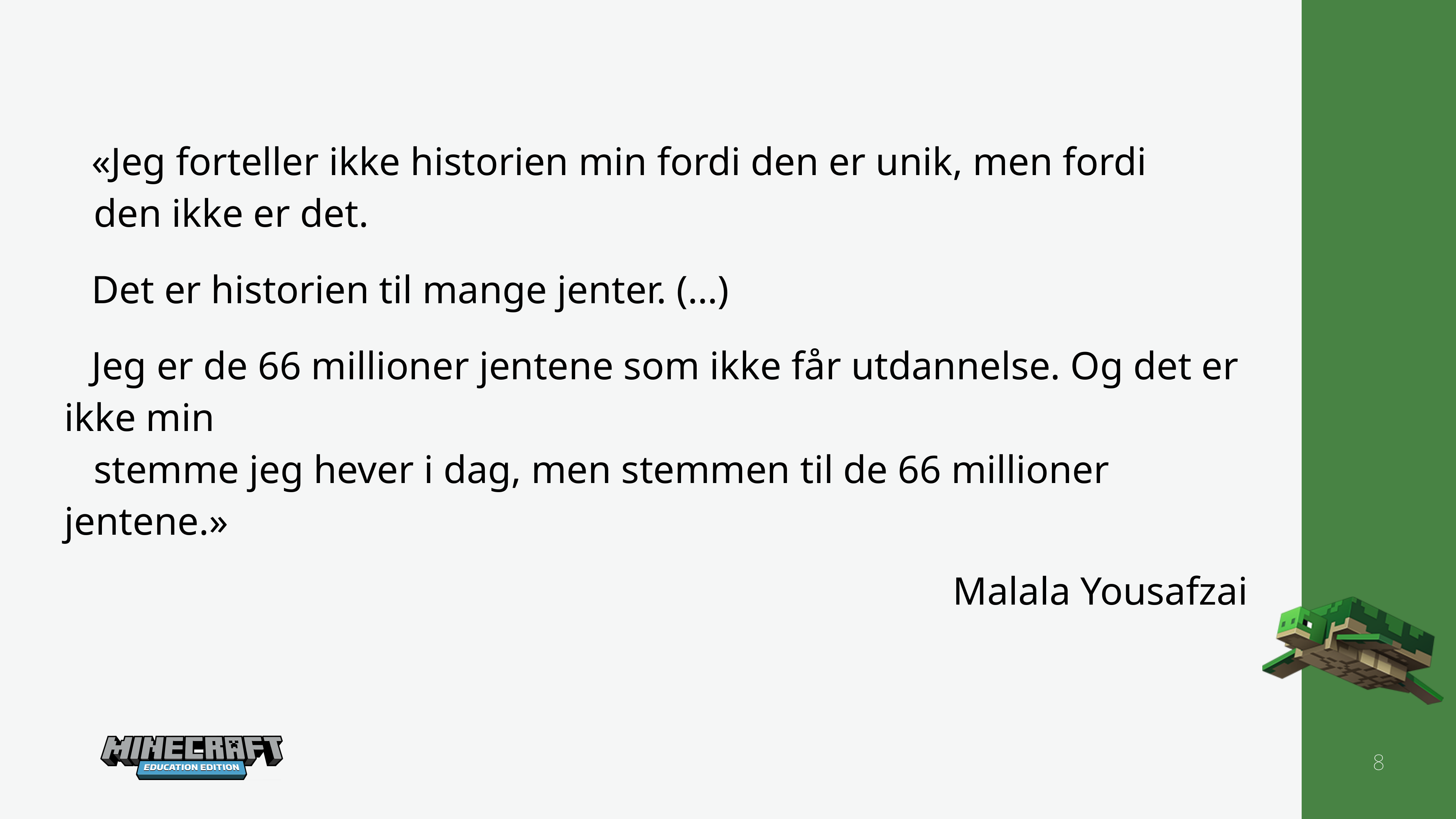

«Jeg forteller ikke historien min fordi den er unik, men fordi
   den ikke er det.
Det er historien til mange jenter. (…)
Jeg er de 66 millioner jentene som ikke får utdannelse. Og det er ikke min
   stemme jeg hever i dag, men stemmen til de 66 millioner jentene.»
Malala Yousafzai
8